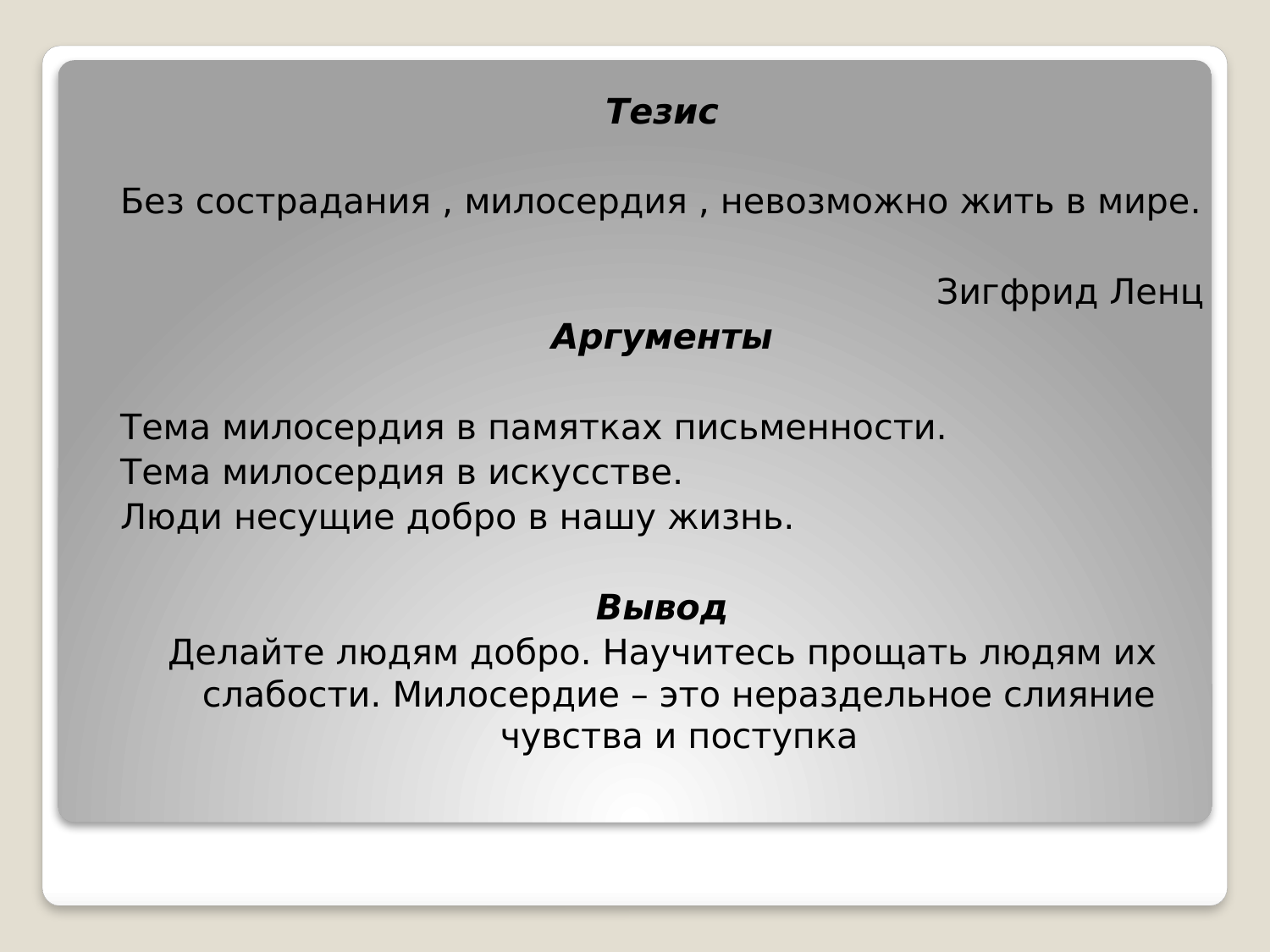

Тезис

Без сострадания , милосердия , невозможно жить в мире.

                  Зигфрид Ленц
Аргументы

Тема милосердия в памятках письменности.
Тема милосердия в искусстве.
Люди несущие добро в нашу жизнь.

Вывод
Делайте людям добро. Научитесь прощать людям их слабости. Милосердие – это нераздельное слияние чувства и поступка

#